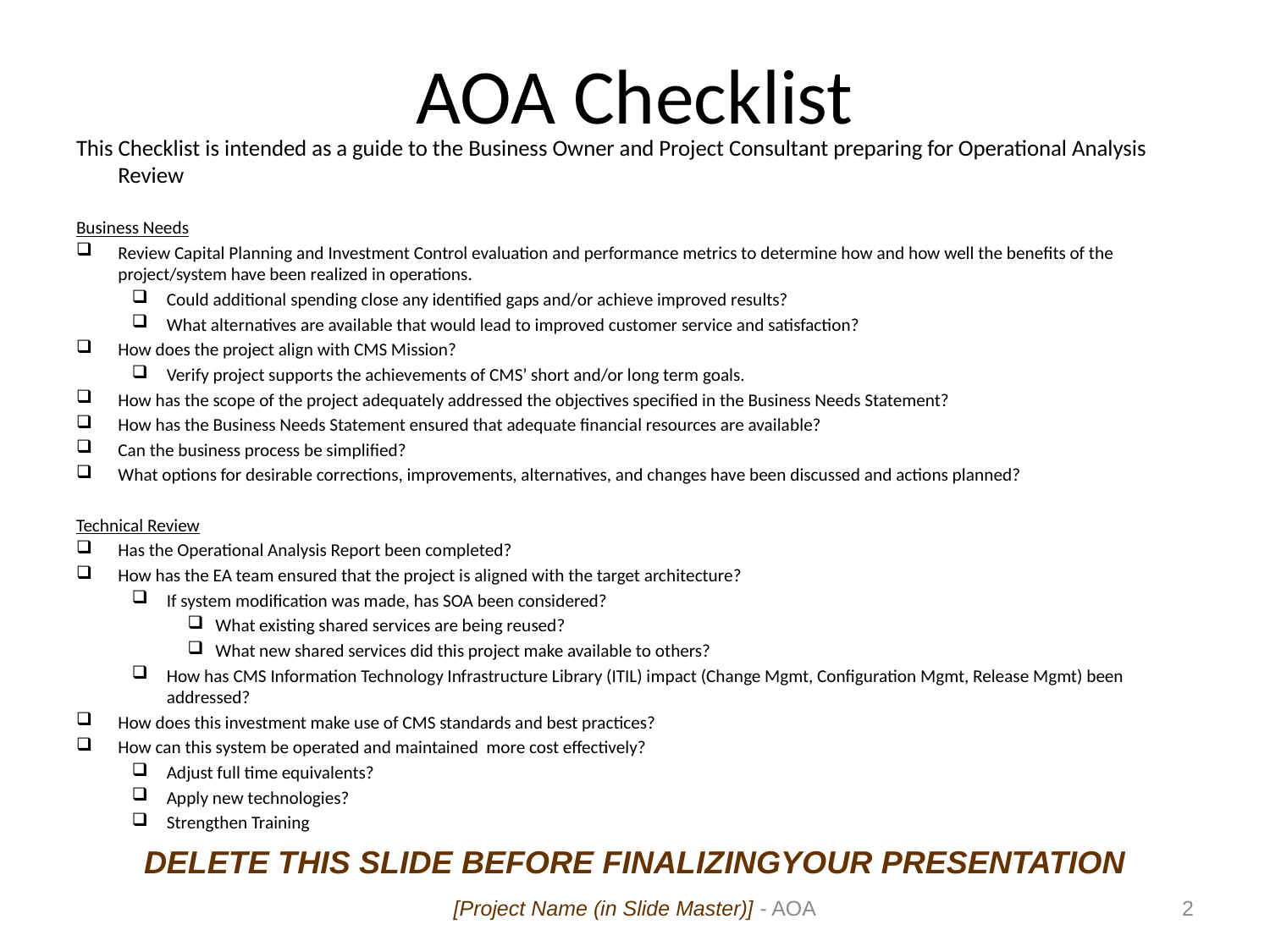

# AOA Checklist
This Checklist is intended as a guide to the Business Owner and Project Consultant preparing for Operational Analysis Review

Business Needs
Review Capital Planning and Investment Control evaluation and performance metrics to determine how and how well the benefits of the project/system have been realized in operations.
Could additional spending close any identified gaps and/or achieve improved results?
What alternatives are available that would lead to improved customer service and satisfaction?
How does the project align with CMS Mission?
Verify project supports the achievements of CMS’ short and/or long term goals.
How has the scope of the project adequately addressed the objectives specified in the Business Needs Statement?
How has the Business Needs Statement ensured that adequate financial resources are available?
Can the business process be simplified?
What options for desirable corrections, improvements, alternatives, and changes have been discussed and actions planned?

Technical Review
Has the Operational Analysis Report been completed?
How has the EA team ensured that the project is aligned with the target architecture?
If system modification was made, has SOA been considered?
What existing shared services are being reused?
What new shared services did this project make available to others?
How has CMS Information Technology Infrastructure Library (ITIL) impact (Change Mgmt, Configuration Mgmt, Release Mgmt) been addressed?
How does this investment make use of CMS standards and best practices?
How can this system be operated and maintained  more cost effectively?
Adjust full time equivalents?
Apply new technologies?
Strengthen Training
DELETE THIS SLIDE BEFORE FINALIZINGYOUR PRESENTATION
[Project Name (in Slide Master)] - AOA
2